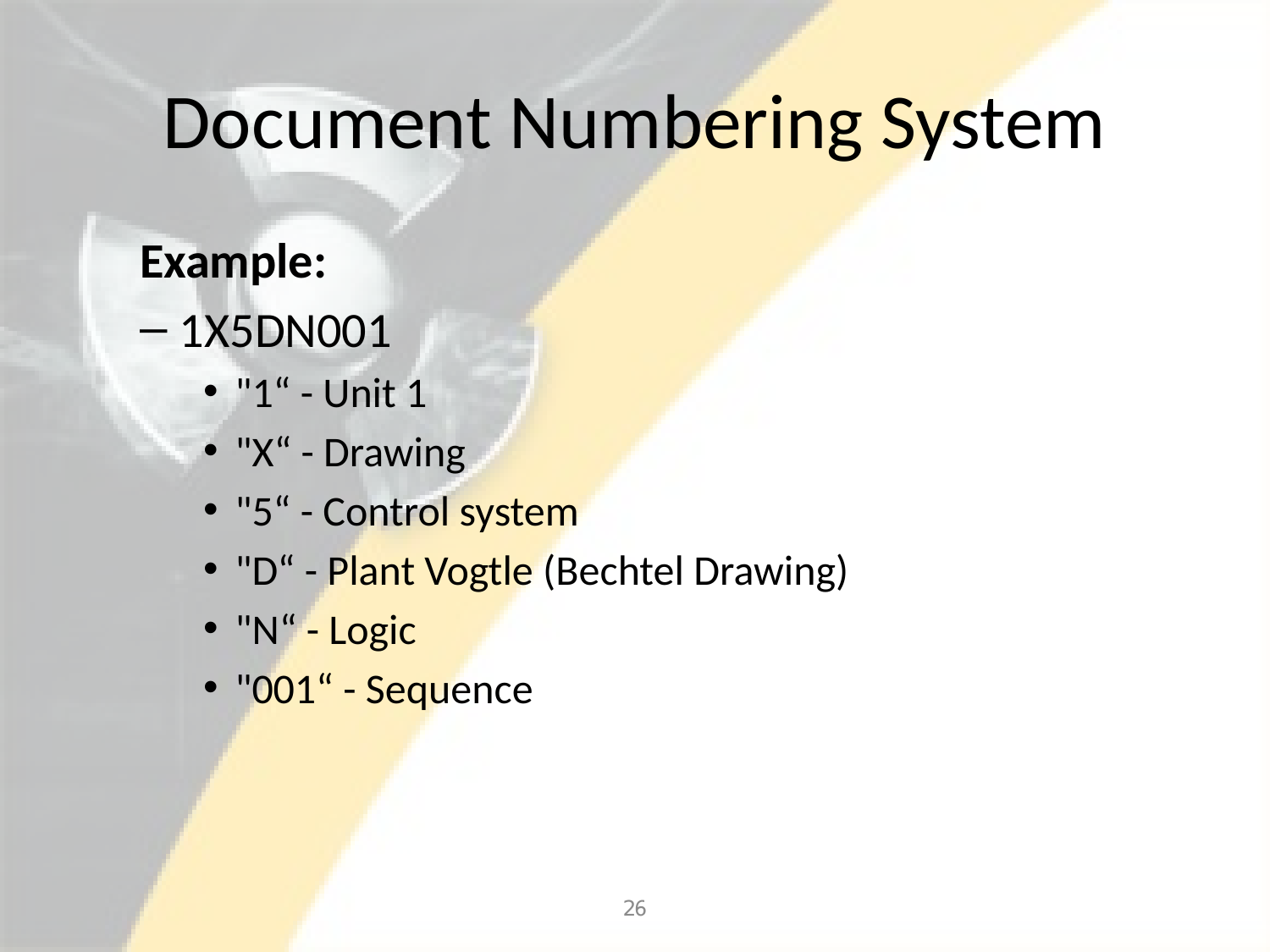

# Document Numbering System
Example:
1X5DN001
"1“ - Unit 1
"X“ - Drawing
"5“ - Control system
"D“ - Plant Vogtle (Bechtel Drawing)
"N“ - Logic
"001“ - Sequence
26